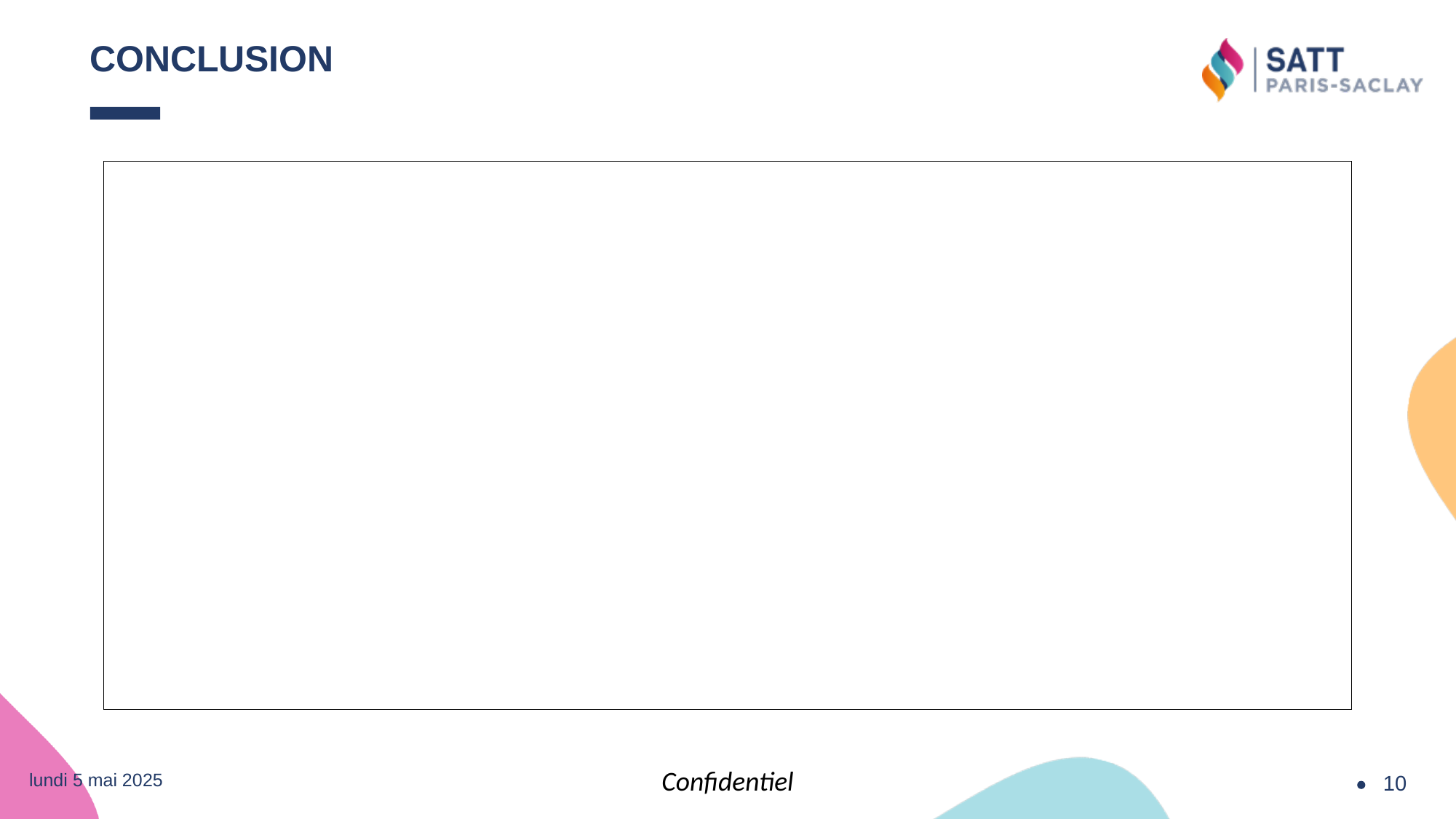

# CONCLUSION

Confidentiel
lundi 5 mai 2025
10